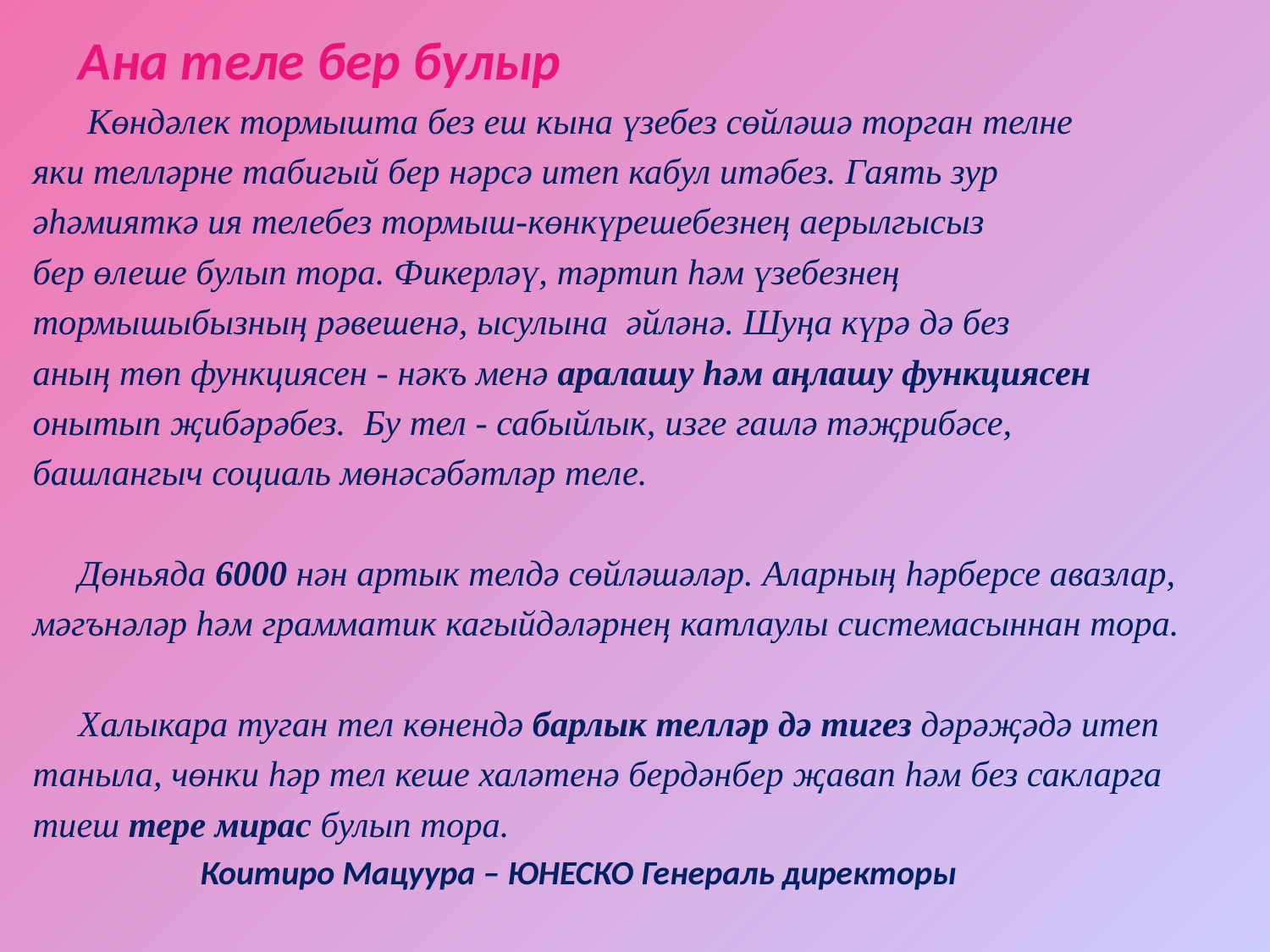

Ана теле бер булыр
	 Көндәлек тормышта без еш кына үзебез сөйләшә торган телне
яки телләрне табигый бер нәрсә итеп кабул итәбез. Гаять зур
әһәмияткә ия телебез тормыш-көнкүрешебезнең аерылгысыз
бер өлеше булып тора. Фикерләү, тәртип һәм үзебезнең
тормышыбызның рәвешенә, ысулына  әйләнә. Шуңа күрә дә без
аның төп функциясен - нәкъ менә аралашу һәм аңлашу функциясен
онытып җибәрәбез.  Бу тел - сабыйлык, изге гаилә тәҗрибәсе,
башлангыч социаль мөнәсәбәтләр теле.

	Дөньяда 6000 нән артык телдә сөйләшәләр. Аларның һәрберсе авазлар,
мәгънәләр һәм грамматик кагыйдәләрнең катлаулы системасыннан тора.

 	Халыкара туган тел көнендә барлык телләр дә тигез дәрәҗәдә итеп
таныла, чөнки һәр тел кеше халәтенә бердәнбер җавап һәм без сакларга
тиеш тере мирас булып тора.
          		      Коитиро Мацуура – ЮНЕСКО Генераль директоры